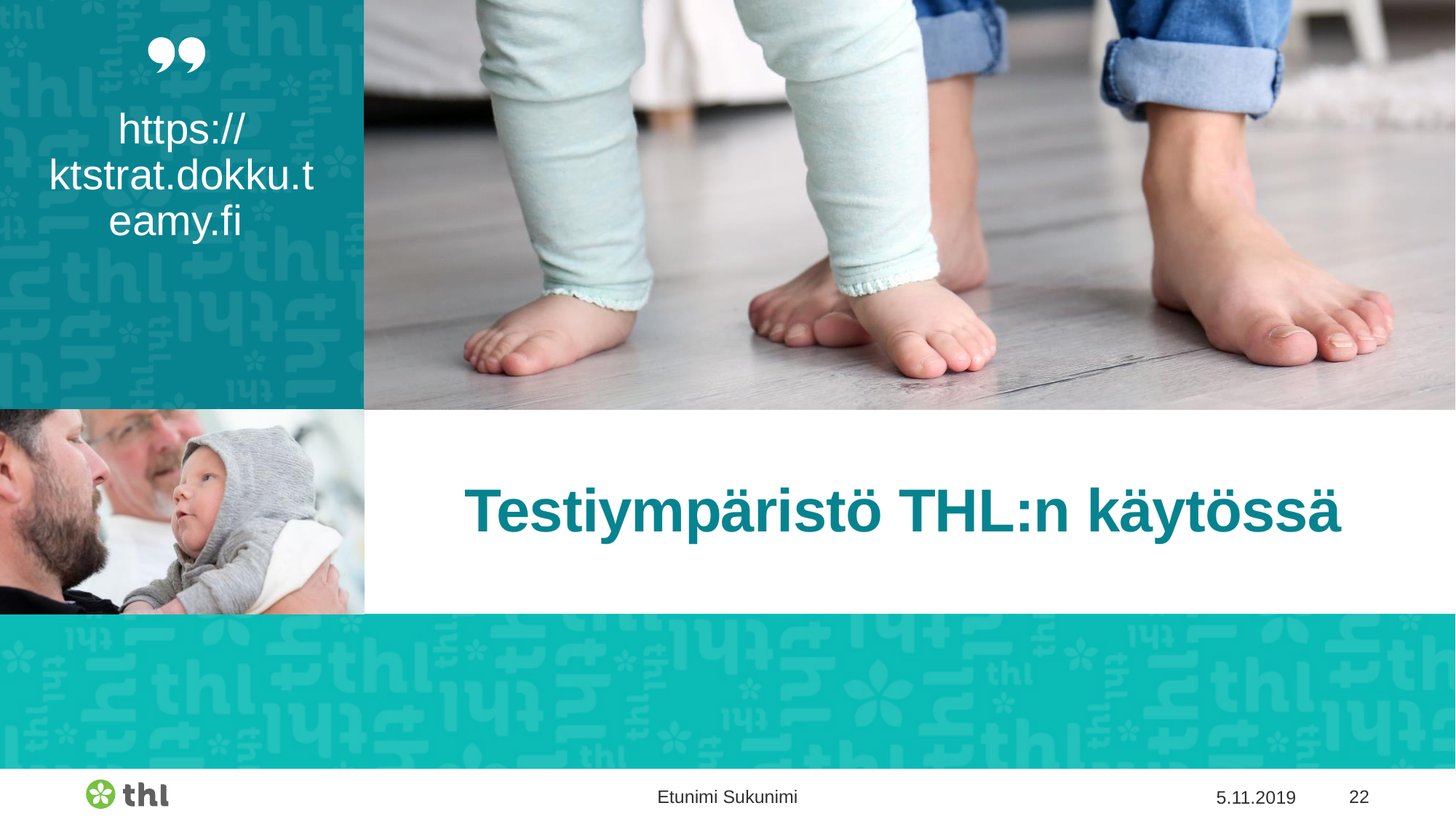

https://ktstrat.dokku.teamy.fi
# Testiympäristö THL:n käytössä
Etunimi Sukunimi
5.11.2019
22